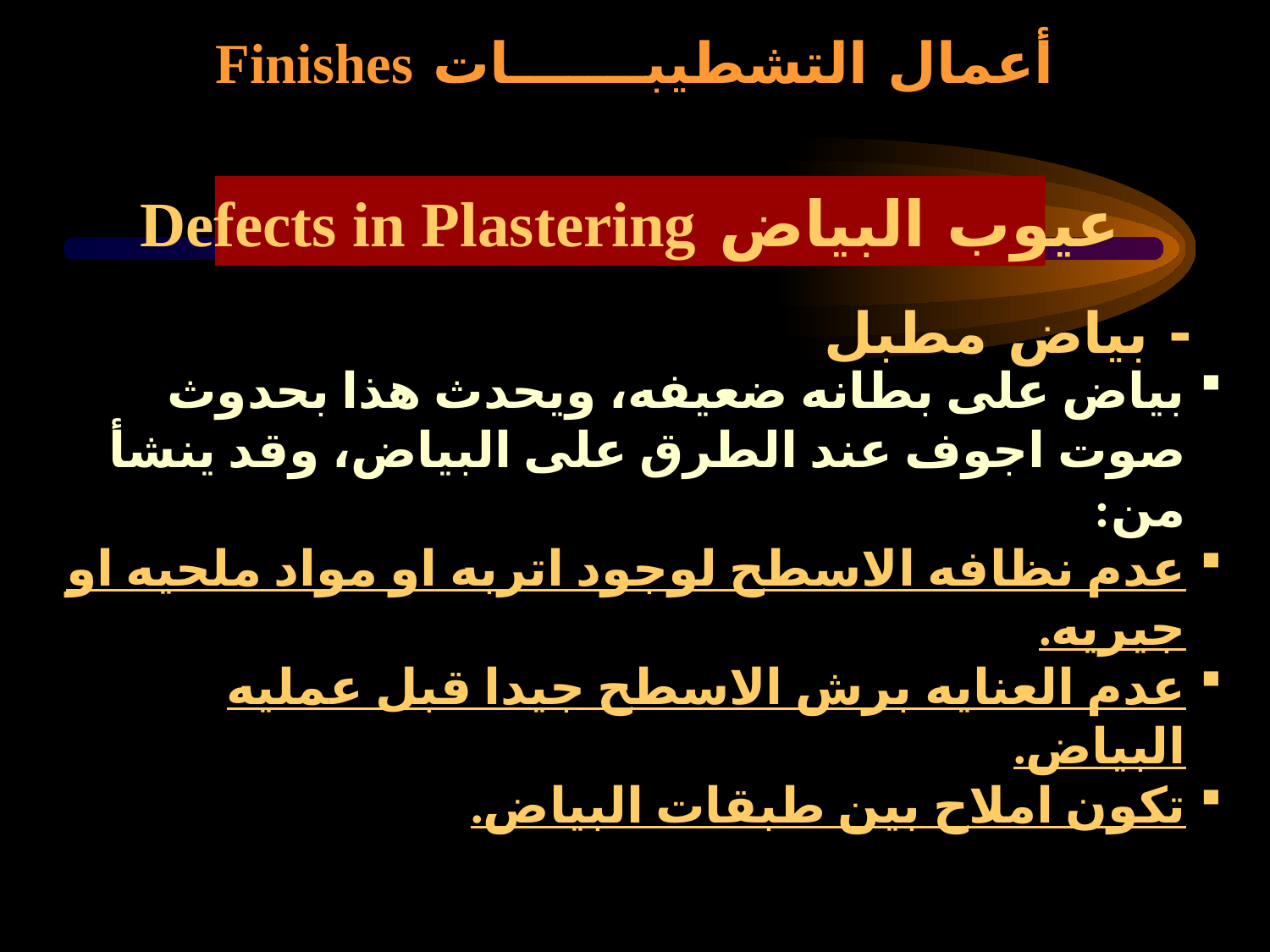

أعمال التشطيبـــــــات Finishes
عيوب البياض Defects in Plastering
- بياض مطبل
بياض على بطانه ضعيفه، ويحدث هذا بحدوث صوت اجوف عند الطرق على البياض، وقد ينشأ من:
عدم نظافه الاسطح لوجود اتربه او مواد ملحيه او جيريه.
عدم العنايه برش الاسطح جيدا قبل عمليه البياض.
تكون املاح بين طبقات البياض.